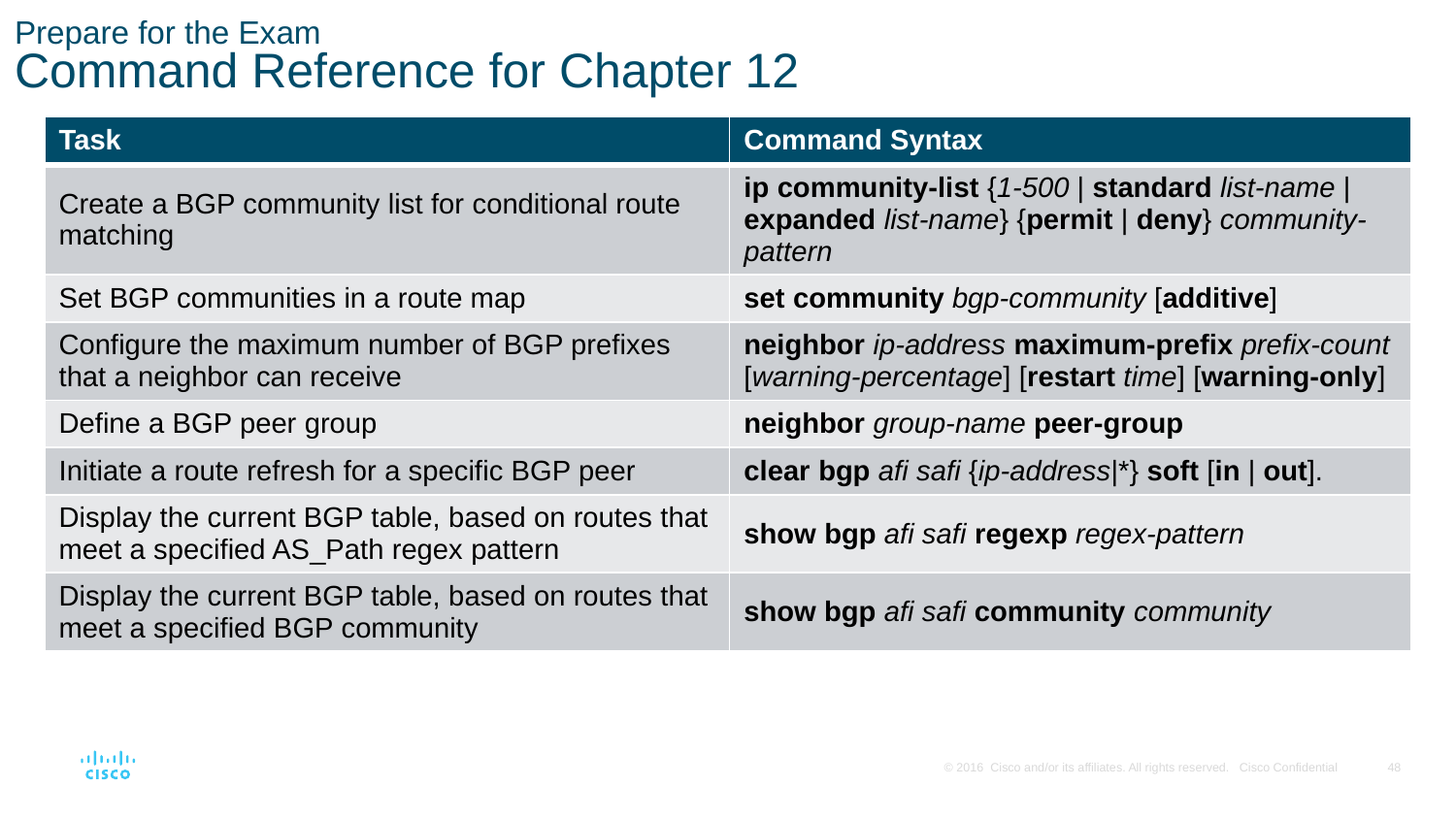

# Prepare for the Exam Command Reference for Chapter 12
| Task | Command Syntax |
| --- | --- |
| Create a BGP community list for conditional route matching | ip community-list {1-500 | standard list-name | expanded list-name} {permit | deny} community-pattern |
| Set BGP communities in a route map | set community bgp-community [additive] |
| Configure the maximum number of BGP prefixes that a neighbor can receive | neighbor ip-address maximum-prefix prefix-count [warning-percentage] [restart time] [warning-only] |
| Define a BGP peer group | neighbor group-name peer-group |
| Initiate a route refresh for a specific BGP peer | clear bgp afi safi {ip-address|\*} soft [in | out]. |
| Display the current BGP table, based on routes that meet a specified AS\_Path regex pattern | show bgp afi safi regexp regex-pattern |
| Display the current BGP table, based on routes that meet a specified BGP community | show bgp afi safi community community |